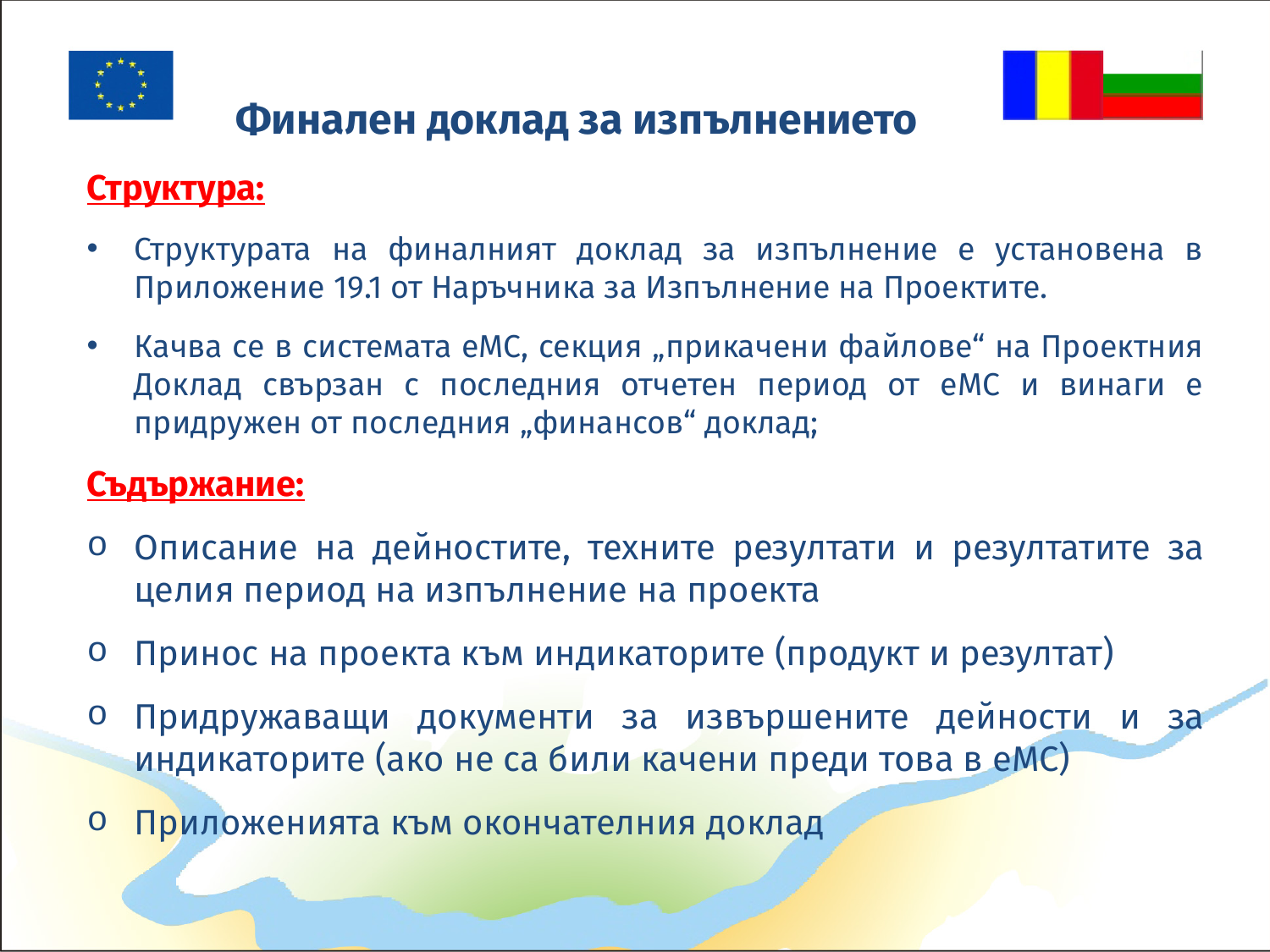

# Финален доклад за изпълнението
Структура:
Структурата на финалният доклад за изпълнение е установена в Приложение 19.1 от Наръчника за Изпълнение на Проектите.
Качва се в системата eМС, секция „прикачени файлове“ на Проектния Доклад свързан с последния отчетен период от eМС и винаги е придружен от последния „финансов“ доклад;
Съдържание:
Описание на дейностите, техните резултати и резултатите за целия период на изпълнение на проекта
Принос на проекта към индикаторите (продукт и резултат)
Придружаващи документи за извършените дейности и за индикаторите (ако не са били качени преди това в eМС)
Приложенията към окончателния доклад